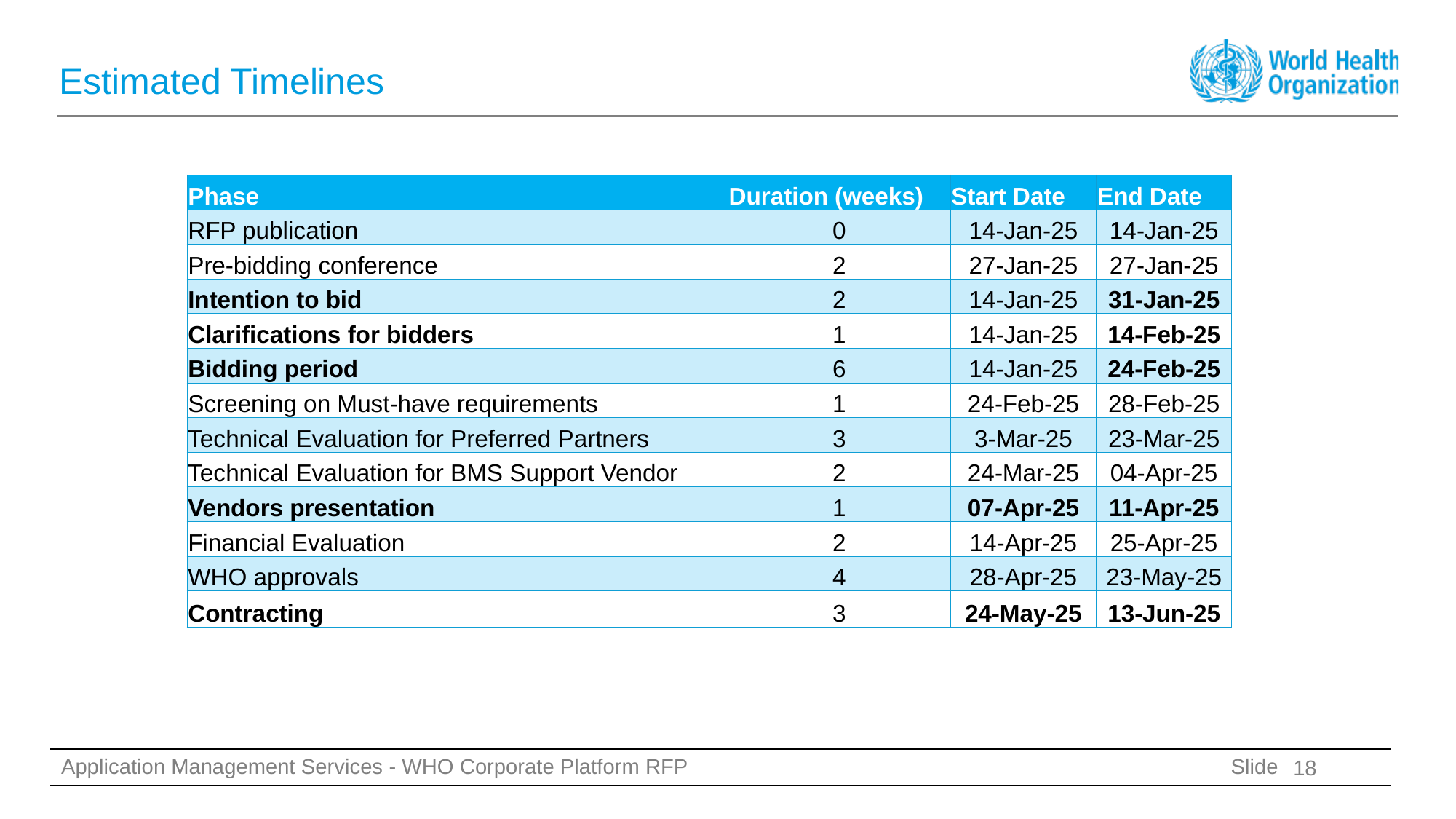

# Estimated Timelines
| Phase | Duration (weeks) | Start Date | End Date |
| --- | --- | --- | --- |
| RFP publication | 0 | 14-Jan-25 | 14-Jan-25 |
| Pre-bidding conference | 2 | 27-Jan-25 | 27-Jan-25 |
| Intention to bid | 2 | 14-Jan-25 | 31-Jan-25 |
| Clarifications for bidders | 1 | 14-Jan-25 | 14-Feb-25 |
| Bidding period | 6 | 14-Jan-25 | 24-Feb-25 |
| Screening on Must-have requirements | 1 | 24-Feb-25 | 28-Feb-25 |
| Technical Evaluation for Preferred Partners | 3 | 3-Mar-25 | 23-Mar-25 |
| Technical Evaluation for BMS Support Vendor | 2 | 24-Mar-25 | 04-Apr-25 |
| Vendors presentation | 1 | 07-Apr-25 | 11-Apr-25 |
| Financial Evaluation | 2 | 14-Apr-25 | 25-Apr-25 |
| WHO approvals | 4 | 28-Apr-25 | 23-May-25 |
| Contracting | 3 | 24-May-25 | 13-Jun-25 |